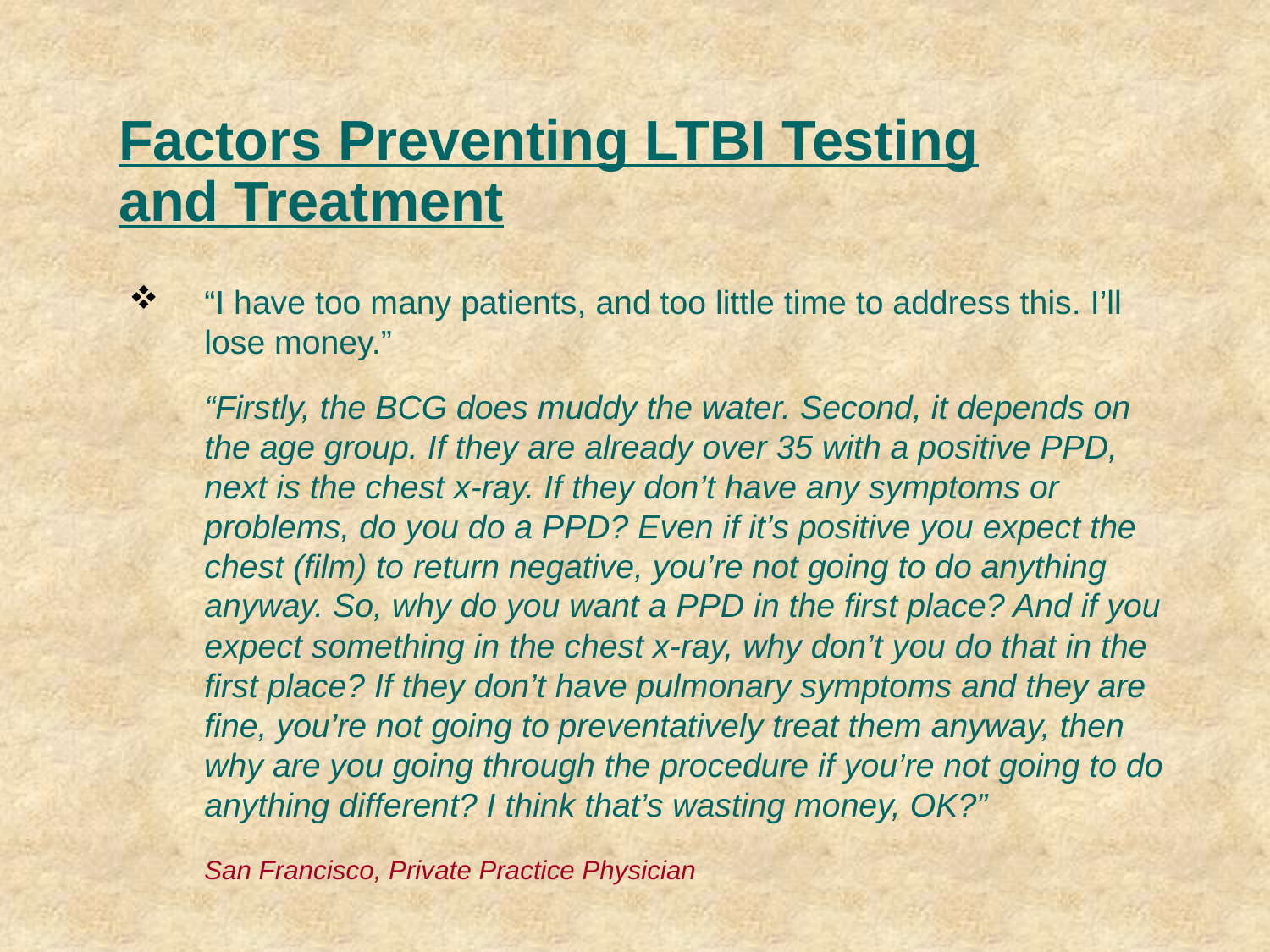

# Factors Preventing LTBI Testing and Treatment
“I have too many patients, and too little time to address this. I’ll lose money.”
 	“Firstly, the BCG does muddy the water. Second, it depends on the age group. If they are already over 35 with a positive PPD, next is the chest x-ray. If they don’t have any symptoms or problems, do you do a PPD? Even if it’s positive you expect the chest (film) to return negative, you’re not going to do anything anyway. So, why do you want a PPD in the first place? And if you expect something in the chest x-ray, why don’t you do that in the first place? If they don’t have pulmonary symptoms and they are fine, you’re not going to preventatively treat them anyway, then why are you going through the procedure if you’re not going to do anything different? I think that’s wasting money, OK?”
				San Francisco, Private Practice Physician